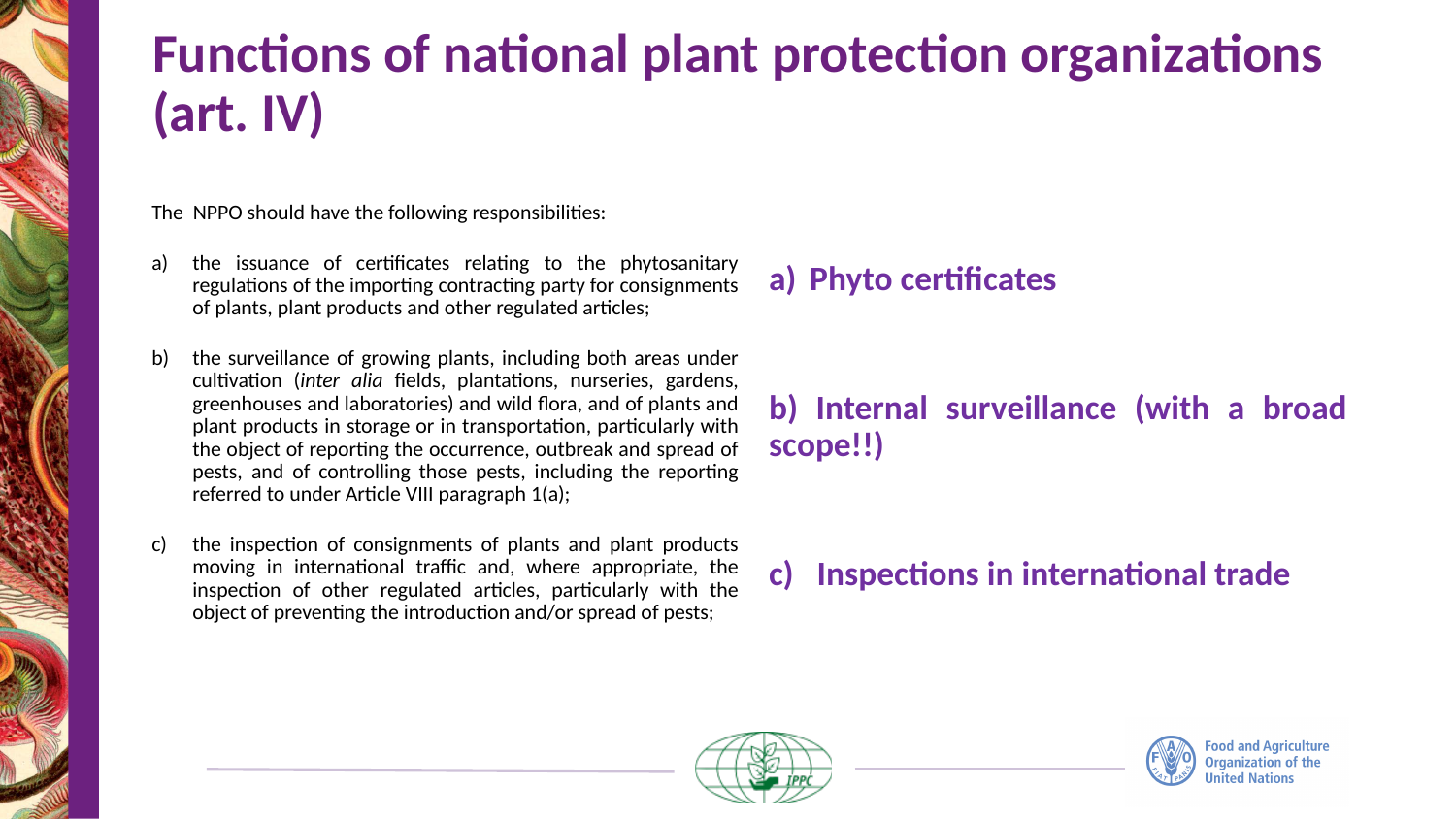

# Functions of national plant protection organizations (art. IV)

Phyto certificates

b) Internal surveillance (with a broad scope!!)

c)   Inspections in international trade

The  NPPO should have the following responsibilities:
the issuance of certificates relating to the phytosanitary regulations of the importing contracting party for consignments of plants, plant products and other regulated articles;
the surveillance of growing plants, including both areas under cultivation (inter alia fields, plantations, nurseries, gardens, greenhouses and laboratories) and wild flora, and of plants and plant products in storage or in transportation, particularly with the object of reporting the occurrence, outbreak and spread of pests, and of controlling those pests, including the reporting referred to under Article VIII paragraph 1(a);
the inspection of consignments of plants and plant products moving in international traffic and, where appropriate, the inspection of other regulated articles, particularly with the object of preventing the introduction and/or spread of pests;